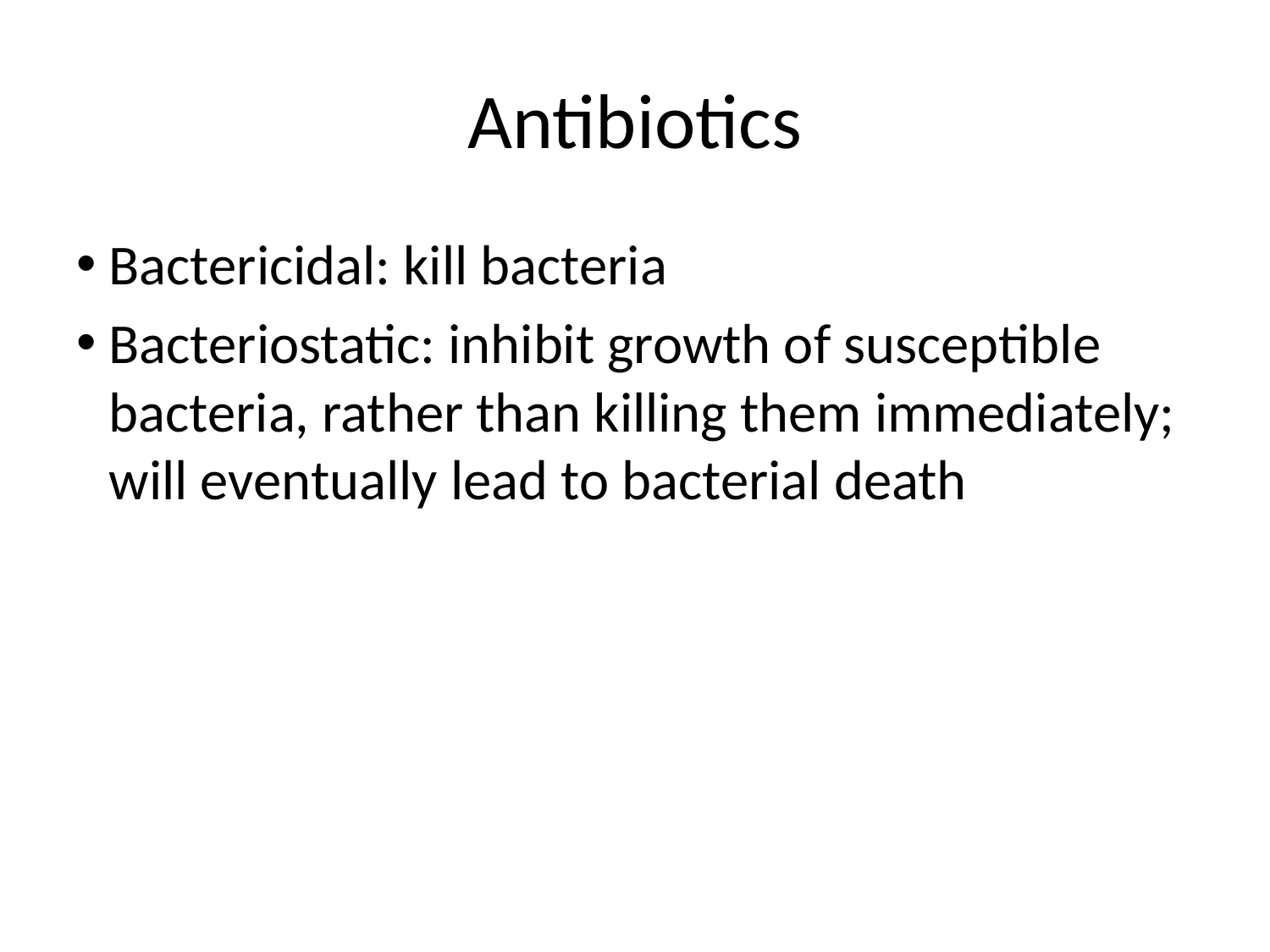

# Antibiotics
Bactericidal: kill bacteria
Bacteriostatic: inhibit growth of susceptible bacteria, rather than killing them immediately; will eventually lead to bacterial death